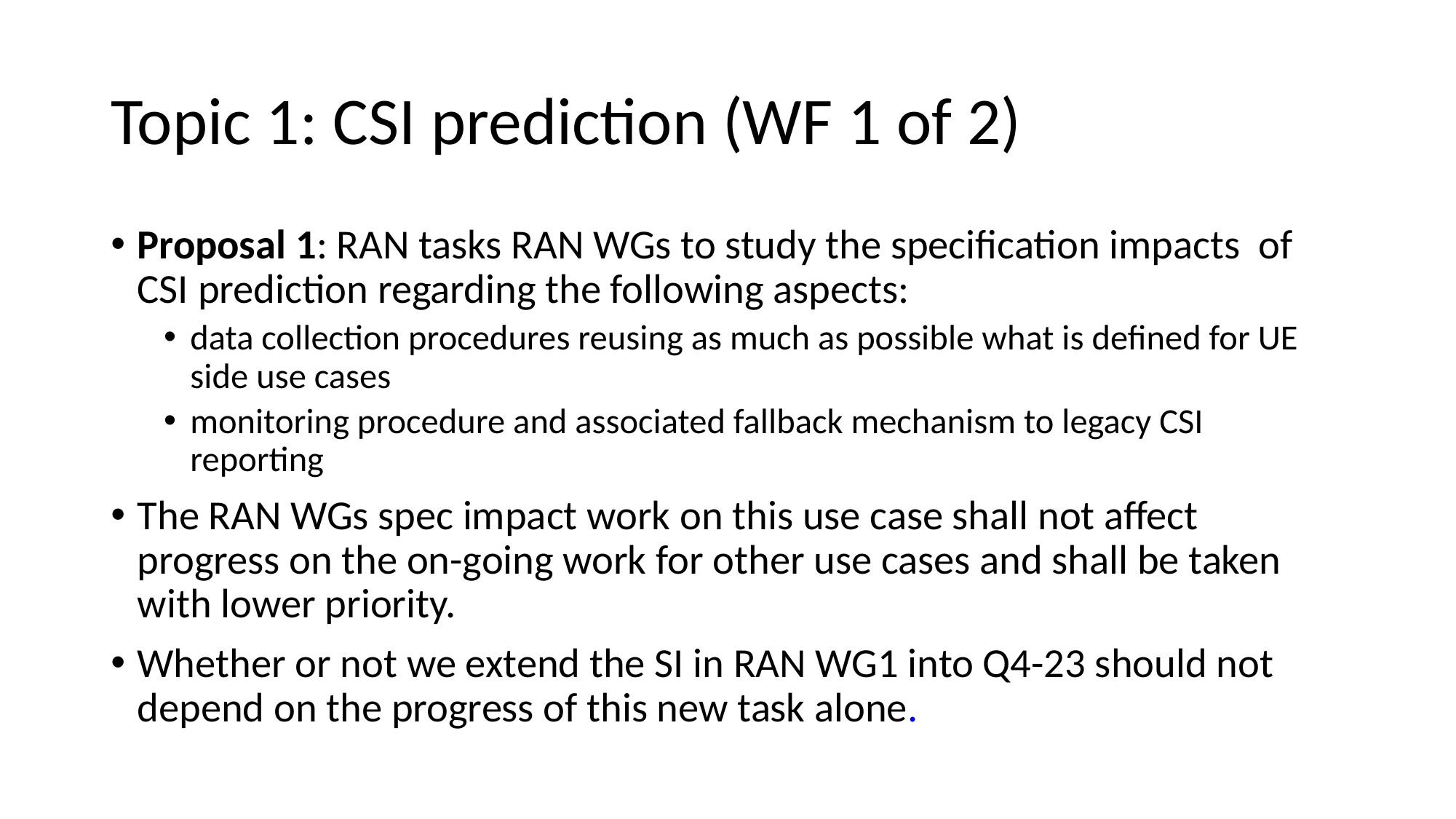

# Topic 1: CSI prediction (WF 1 of 2)
Proposal 1: RAN tasks RAN WGs to study the specification impacts  of CSI prediction regarding the following aspects:
data collection procedures reusing as much as possible what is defined for UE side use cases
monitoring procedure and associated fallback mechanism to legacy CSI reporting
The RAN WGs spec impact work on this use case shall not affect progress on the on-going work for other use cases and shall be taken with lower priority.
Whether or not we extend the SI in RAN WG1 into Q4-23 should not depend on the progress of this new task alone.